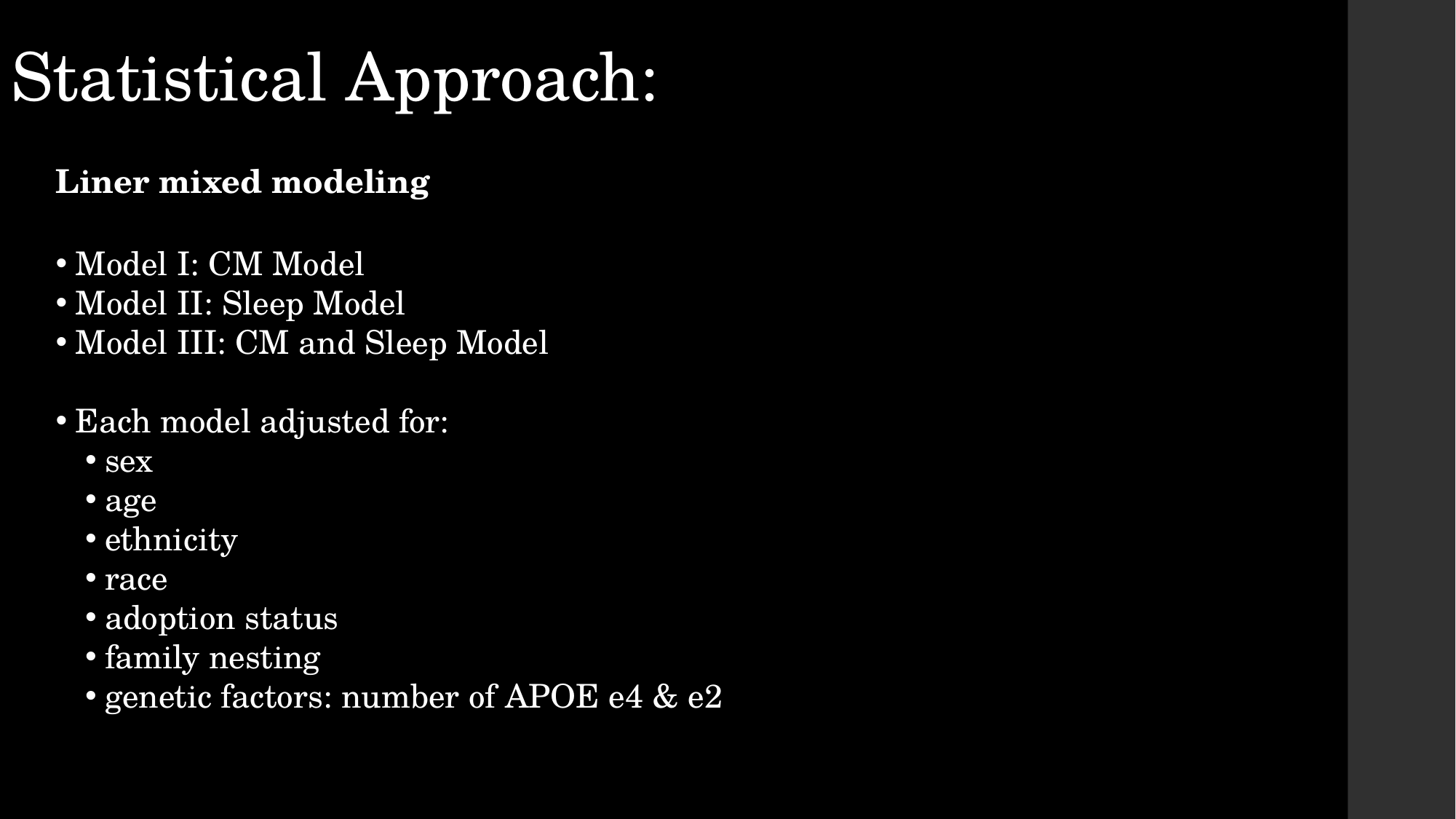

# Statistical Approach:
Liner mixed modeling

Model I: CM Model
Model II: Sleep Model
Model III: CM and Sleep Model

Each model adjusted for:
sex
age
ethnicity
race
adoption status
family nesting
genetic factors: number of APOE e4 & e2